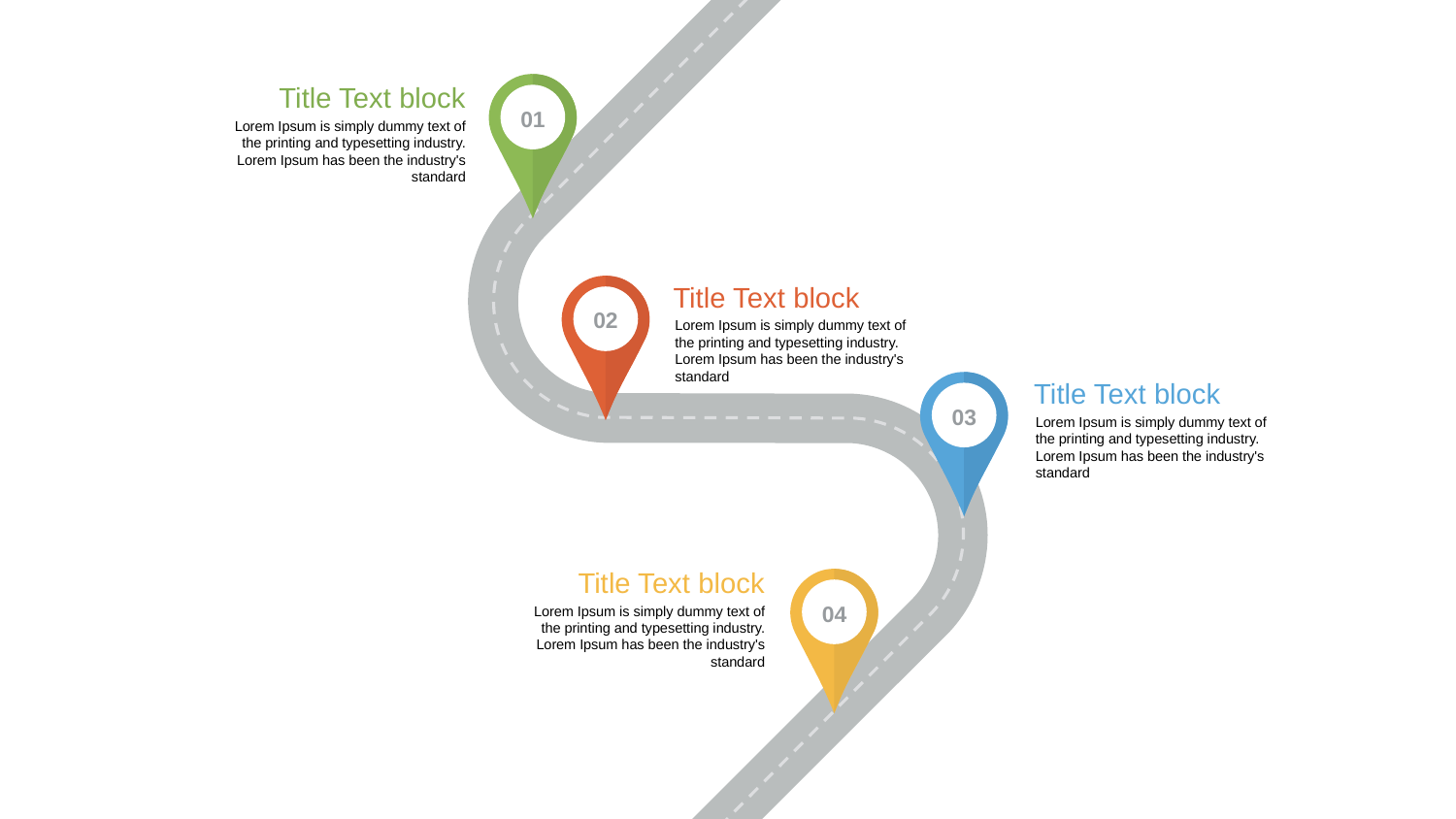

01
Title Text block
Lorem Ipsum is simply dummy text of the printing and typesetting industry. Lorem Ipsum has been the industry's standard

02
Title Text block
Lorem Ipsum is simply dummy text of the printing and typesetting industry. Lorem Ipsum has been the industry's standard

03
Title Text block
Lorem Ipsum is simply dummy text of the printing and typesetting industry. Lorem Ipsum has been the industry's standard
Title Text block
Lorem Ipsum is simply dummy text of the printing and typesetting industry. Lorem Ipsum has been the industry's standard

04